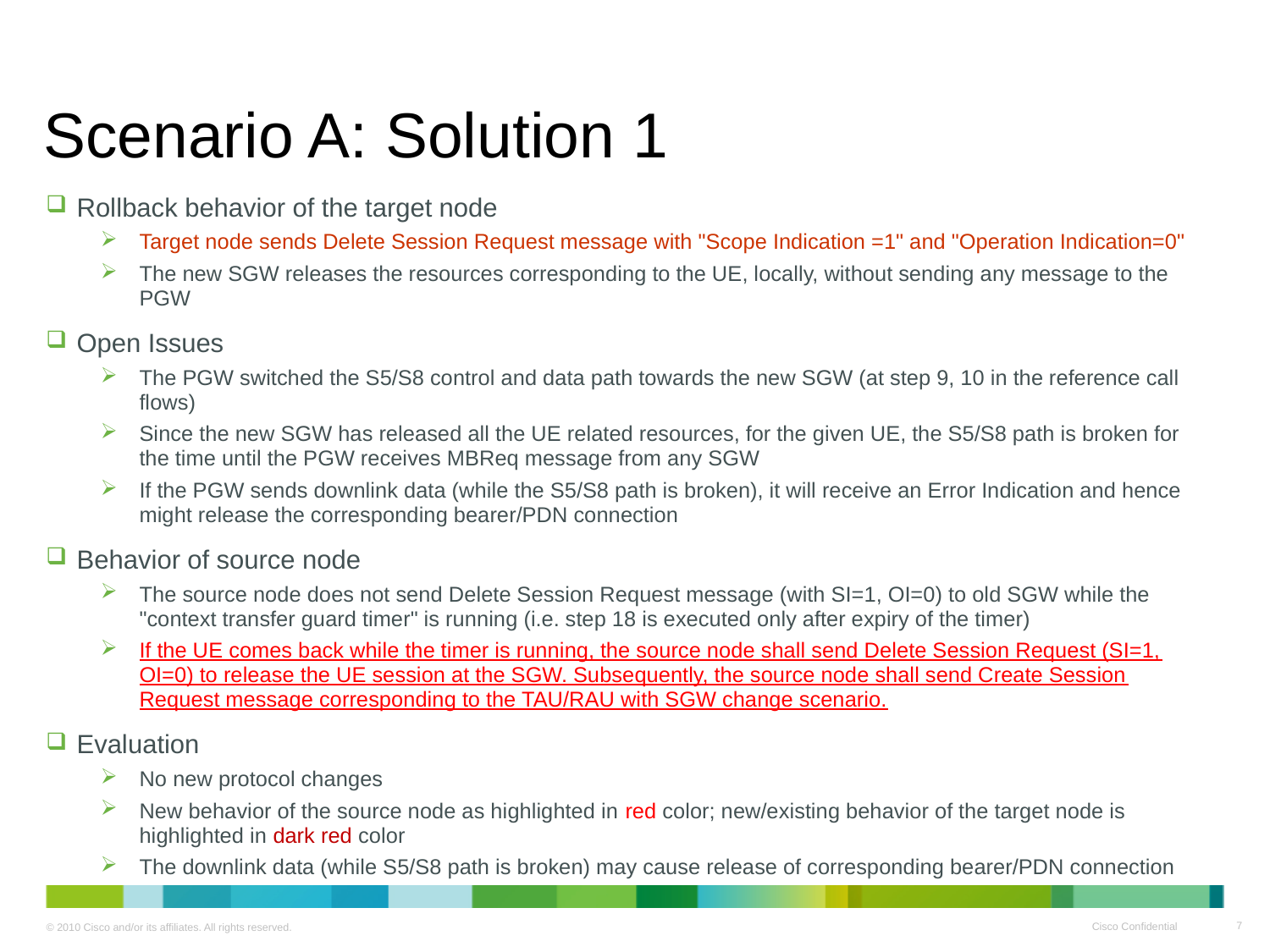

# Scenario A: Solution 1
Rollback behavior of the target node
Target node sends Delete Session Request message with "Scope Indication =1" and "Operation Indication=0"
The new SGW releases the resources corresponding to the UE, locally, without sending any message to the PGW
Open Issues
The PGW switched the S5/S8 control and data path towards the new SGW (at step 9, 10 in the reference call flows)
Since the new SGW has released all the UE related resources, for the given UE, the S5/S8 path is broken for the time until the PGW receives MBReq message from any SGW
If the PGW sends downlink data (while the S5/S8 path is broken), it will receive an Error Indication and hence might release the corresponding bearer/PDN connection
Behavior of source node
The source node does not send Delete Session Request message (with SI=1, OI=0) to old SGW while the "context transfer guard timer" is running (i.e. step 18 is executed only after expiry of the timer)
If the UE comes back while the timer is running, the source node shall send Delete Session Request (SI=1, OI=0) to release the UE session at the SGW. Subsequently, the source node shall send Create Session Request message corresponding to the TAU/RAU with SGW change scenario.
Evaluation
No new protocol changes
New behavior of the source node as highlighted in red color; new/existing behavior of the target node is highlighted in dark red color
The downlink data (while S5/S8 path is broken) may cause release of corresponding bearer/PDN connection